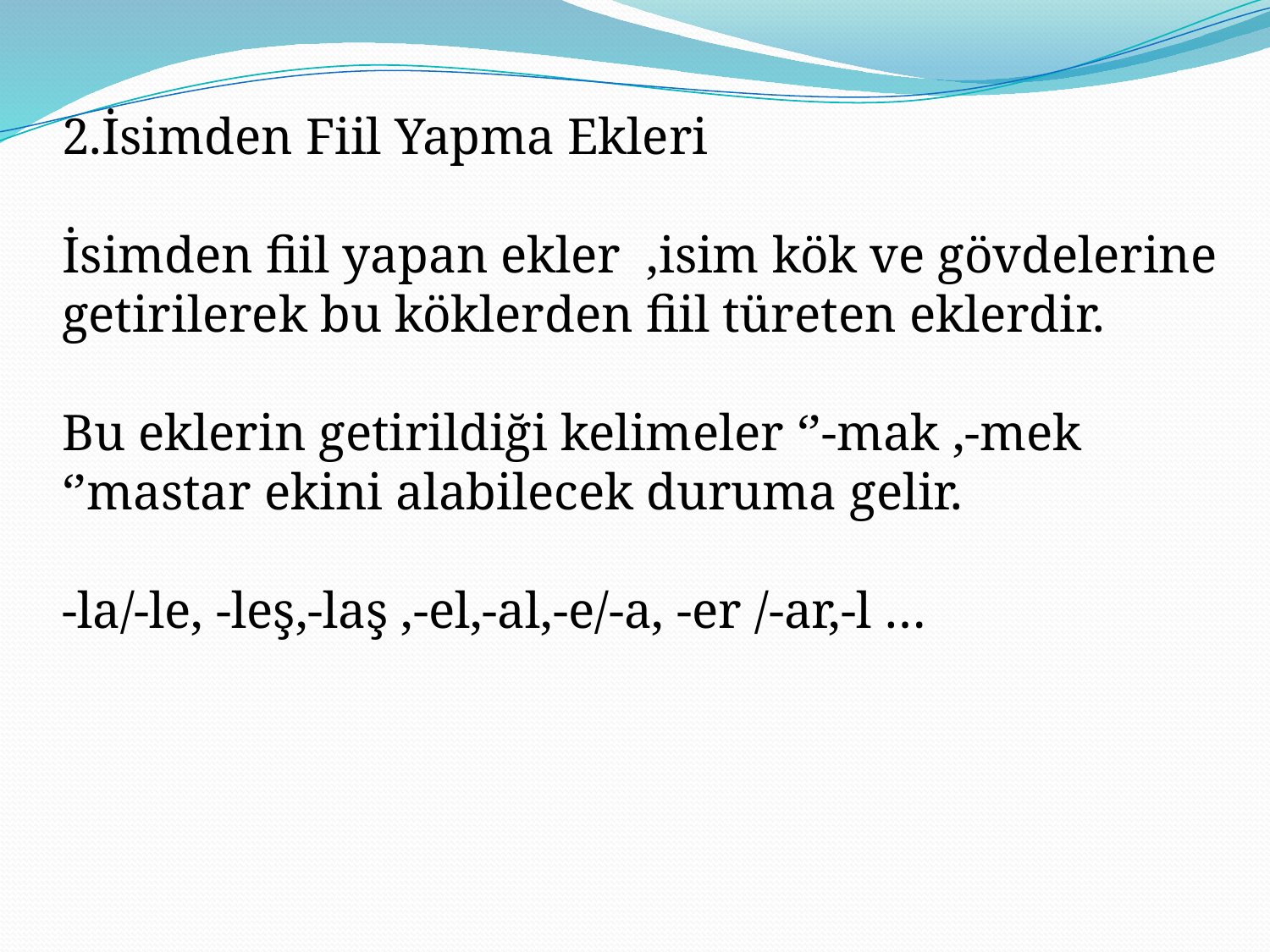

2.İsimden Fiil Yapma Ekleri

İsimden fiil yapan ekler  ,isim kök ve gövdelerine getirilerek bu köklerden fiil türeten eklerdir.

Bu eklerin getirildiği kelimeler ‘’-mak ,-mek ‘’mastar ekini alabilecek duruma gelir.

-la/-le, -leş,-laş ,-el,-al,-e/-a, -er /-ar,-l …